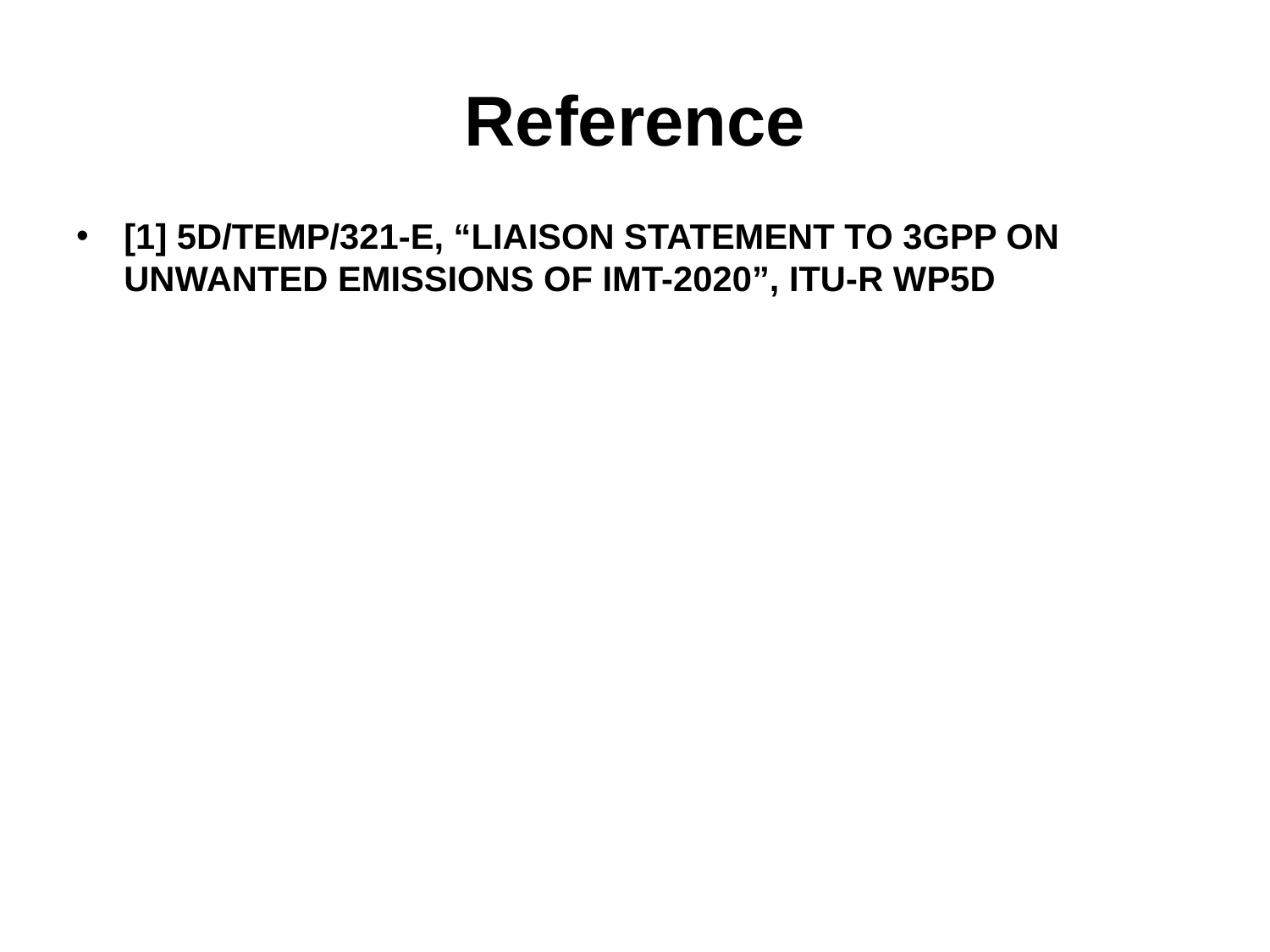

# Reference
[1] 5D/TEMP/321-E, “LIAISON STATEMENT TO 3GPP ON UNWANTED EMISSIONS OF IMT-2020”, ITU-R WP5D